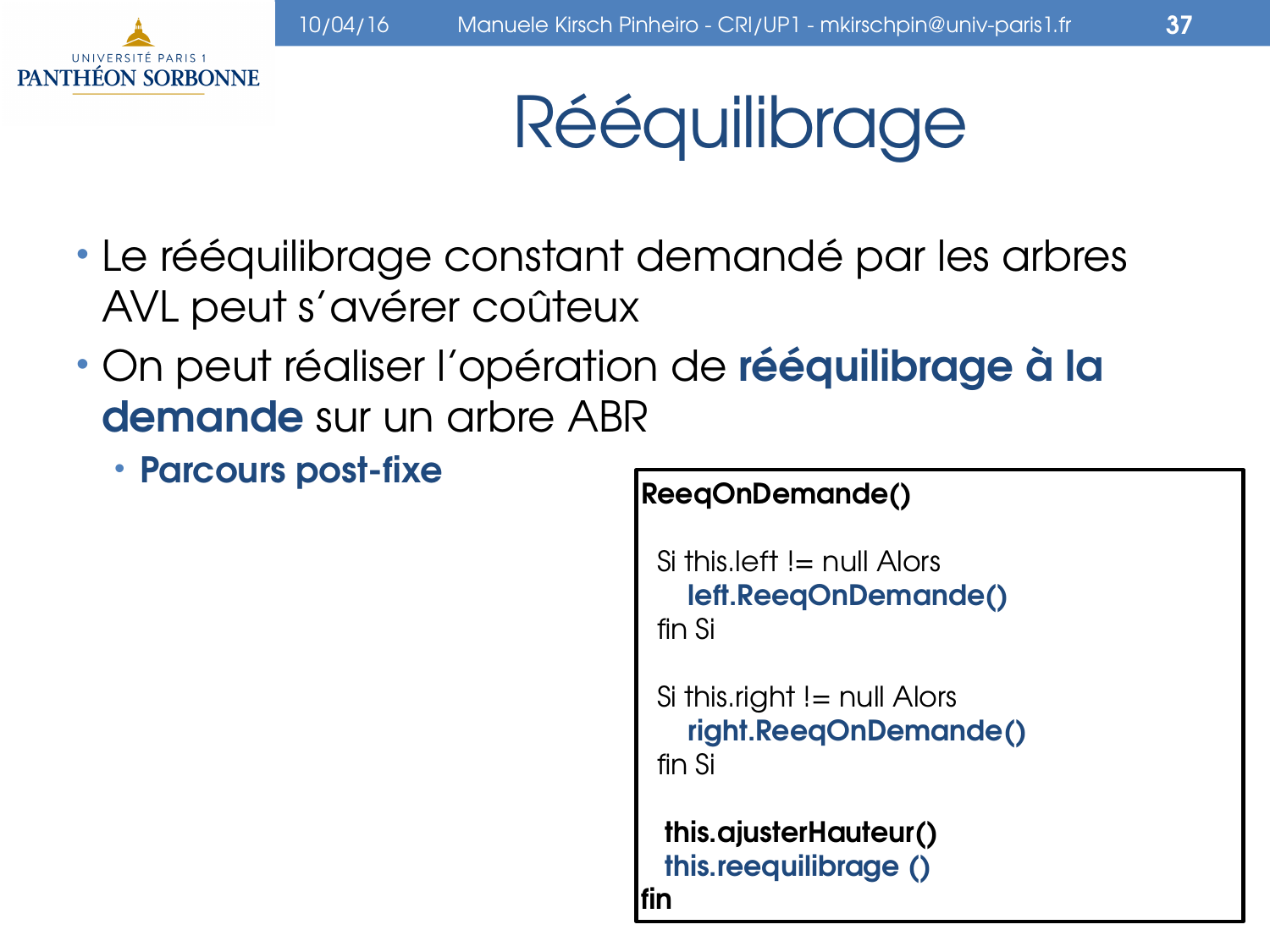

10/04/16
Manuele Kirsch Pinheiro - CRI/UP1 - mkirschpin@univ-paris1.fr
37
# Rééquilibrage
Le rééquilibrage constant demandé par les arbres AVL peut s’avérer coûteux
On peut réaliser l’opération de rééquilibrage à la demande sur un arbre ABR
Parcours post-fixe

ReeqOnDemande()

  Si this.left != null Alors
      left.ReeqOnDemande()
  fin Si

  Si this.right != null Alors
      right.ReeqOnDemande()
  fin Si

   this.ajusterHauteur()
   this.reequilibrage ()
fin